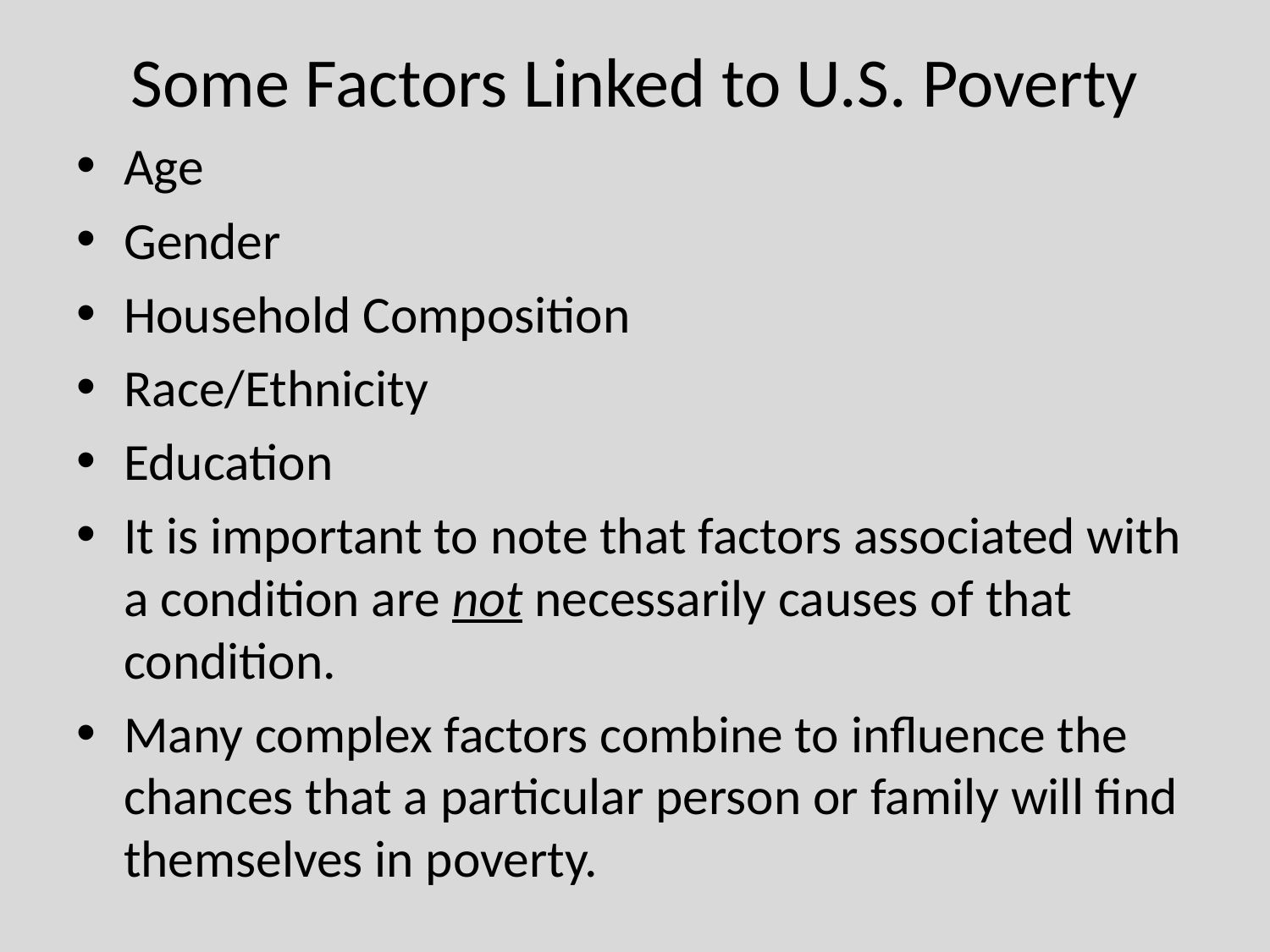

# Some Factors Linked to U.S. Poverty
Age
Gender
Household Composition
Race/Ethnicity
Education
It is important to note that factors associated with a condition are not necessarily causes of that condition.
Many complex factors combine to influence the chances that a particular person or family will find themselves in poverty.